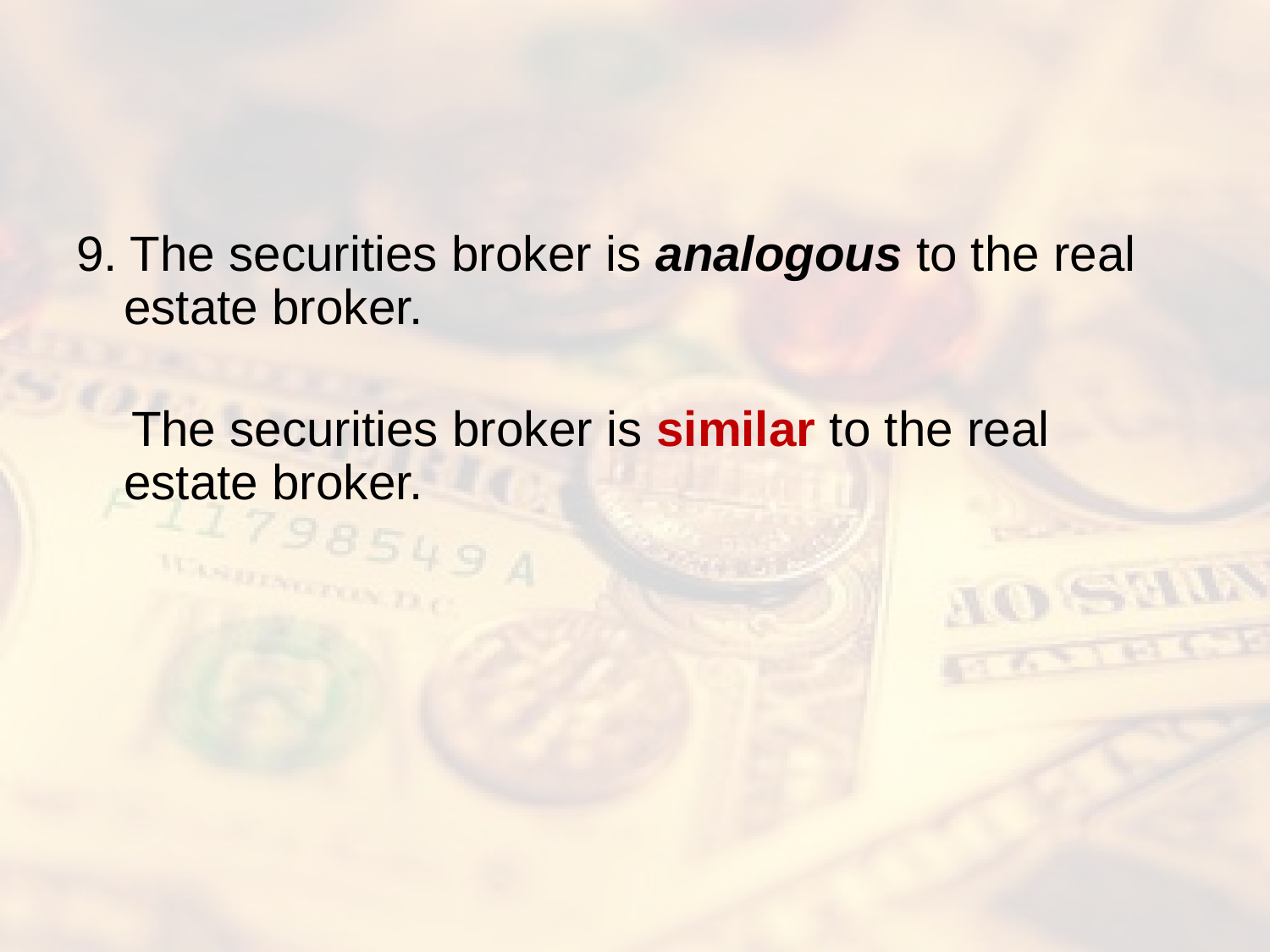

#
9. The securities broker is analogous to the real estate broker.
    The securities broker is similar to the real estate broker.